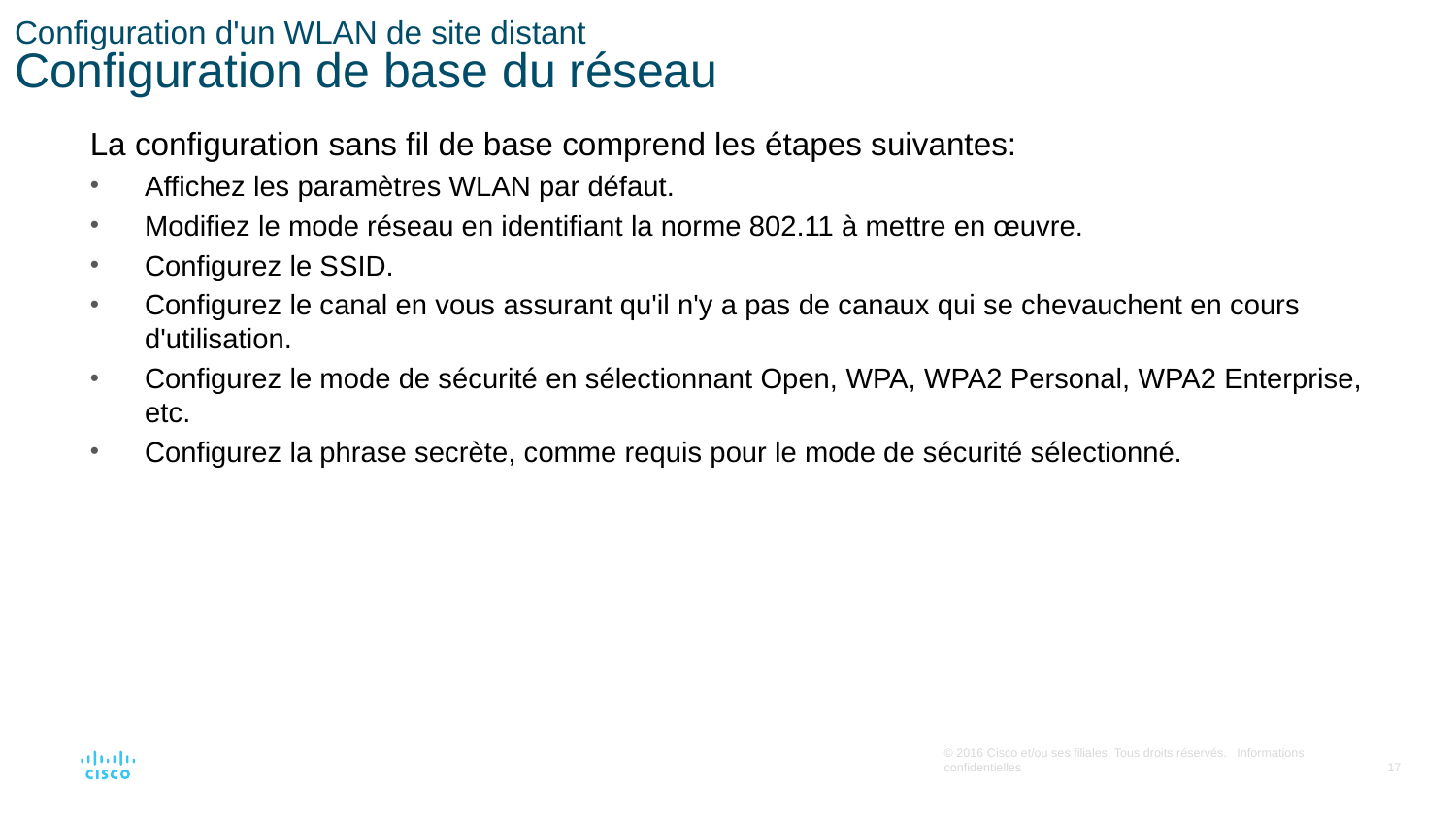

# Configuration d'un WLAN de site distant Configuration de base du réseau
La configuration sans fil de base comprend les étapes suivantes:
Affichez les paramètres WLAN par défaut.
Modifiez le mode réseau en identifiant la norme 802.11 à mettre en œuvre.
Configurez le SSID.
Configurez le canal en vous assurant qu'il n'y a pas de canaux qui se chevauchent en cours d'utilisation.
Configurez le mode de sécurité en sélectionnant Open, WPA, WPA2 Personal, WPA2 Enterprise, etc.
Configurez la phrase secrète, comme requis pour le mode de sécurité sélectionné.